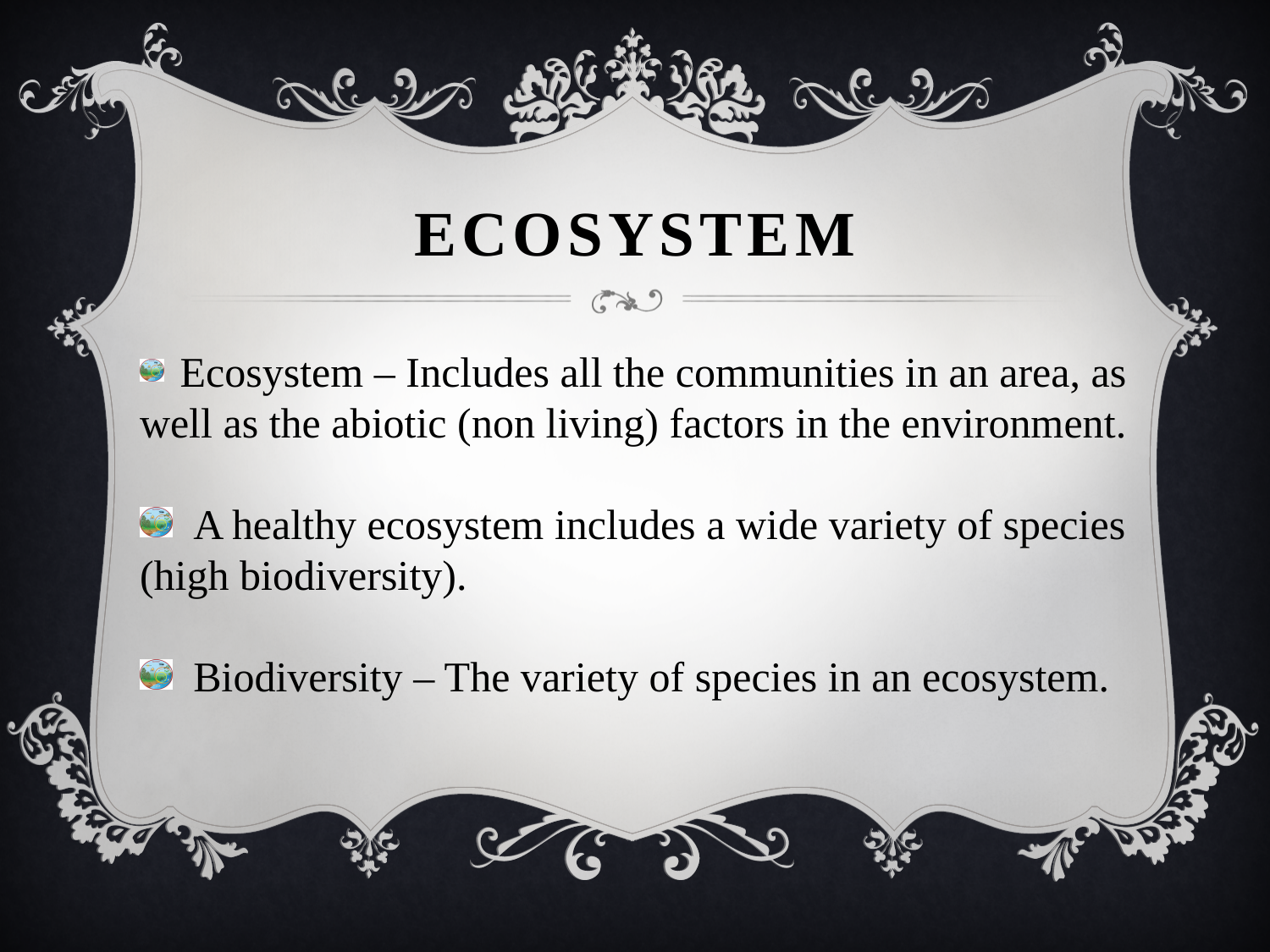

# Ecosystem
  Ecosystem – Includes all the communities in an area, as well as the abiotic (non living) factors in the environment.

  A healthy ecosystem includes a wide variety of species (high biodiversity).

  Biodiversity – The variety of species in an ecosystem.